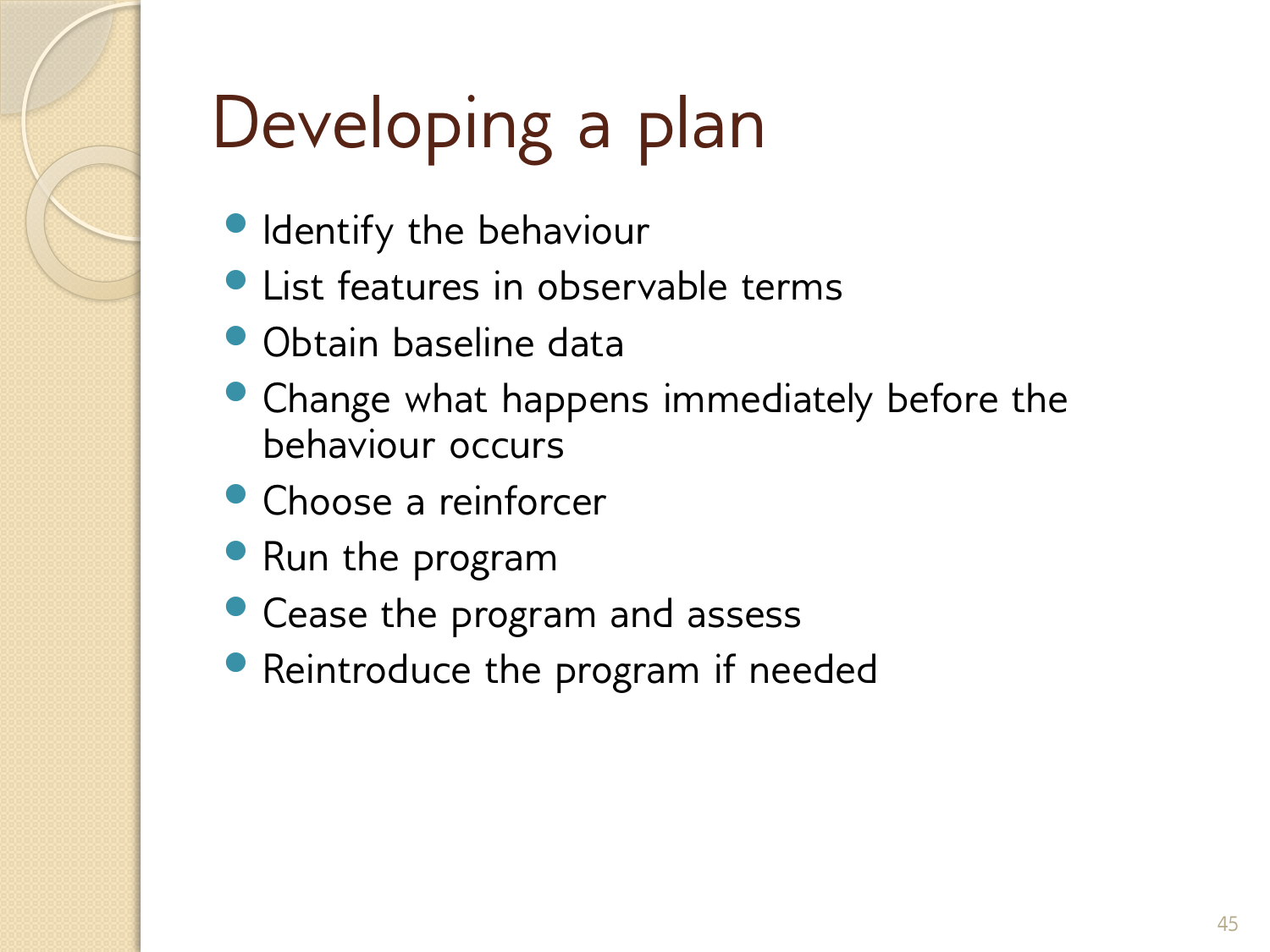

# Developing a plan
Identify the behaviour
List features in observable terms
Obtain baseline data
Change what happens immediately before the behaviour occurs
Choose a reinforcer
Run the program
Cease the program and assess
Reintroduce the program if needed
45